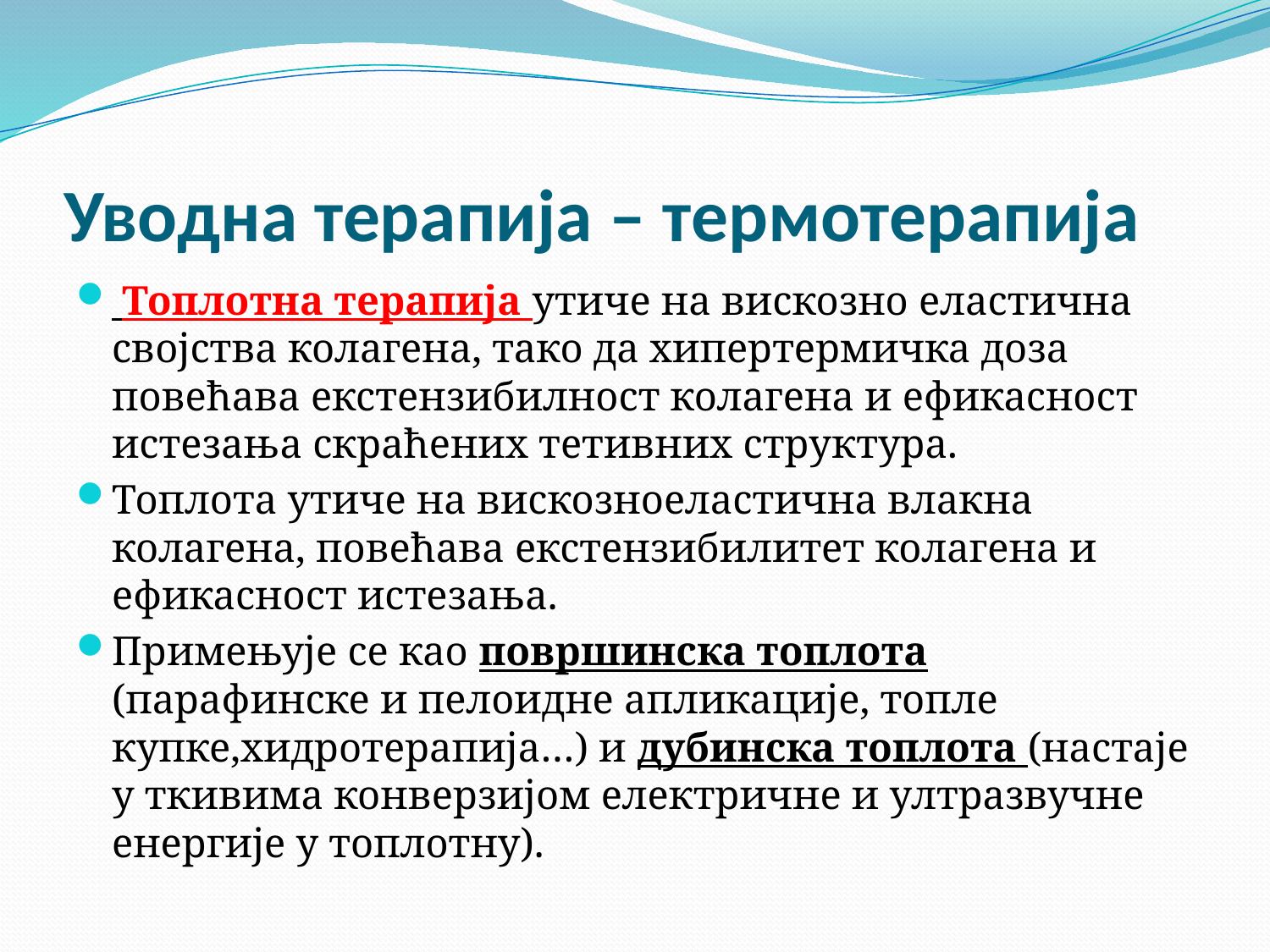

# Уводна терапија – термотерапија
 Топлотна терапија утиче на вискозно еластична својства колагена, тако да хипертермичка доза повећава екстензибилност колагена и ефикасност истезања скраћених тетивних структура.
Топлота утиче на вискозноеластична влакна колагена, повећава екстензибилитет колагена и ефикасност истезања.
Примењује се као површинска топлота (парафинске и пелоидне апликације, топле купке,хидротерапија…) и дубинска топлота (настаје у ткивима конверзијом електричне и ултразвучне енергије у топлотну).